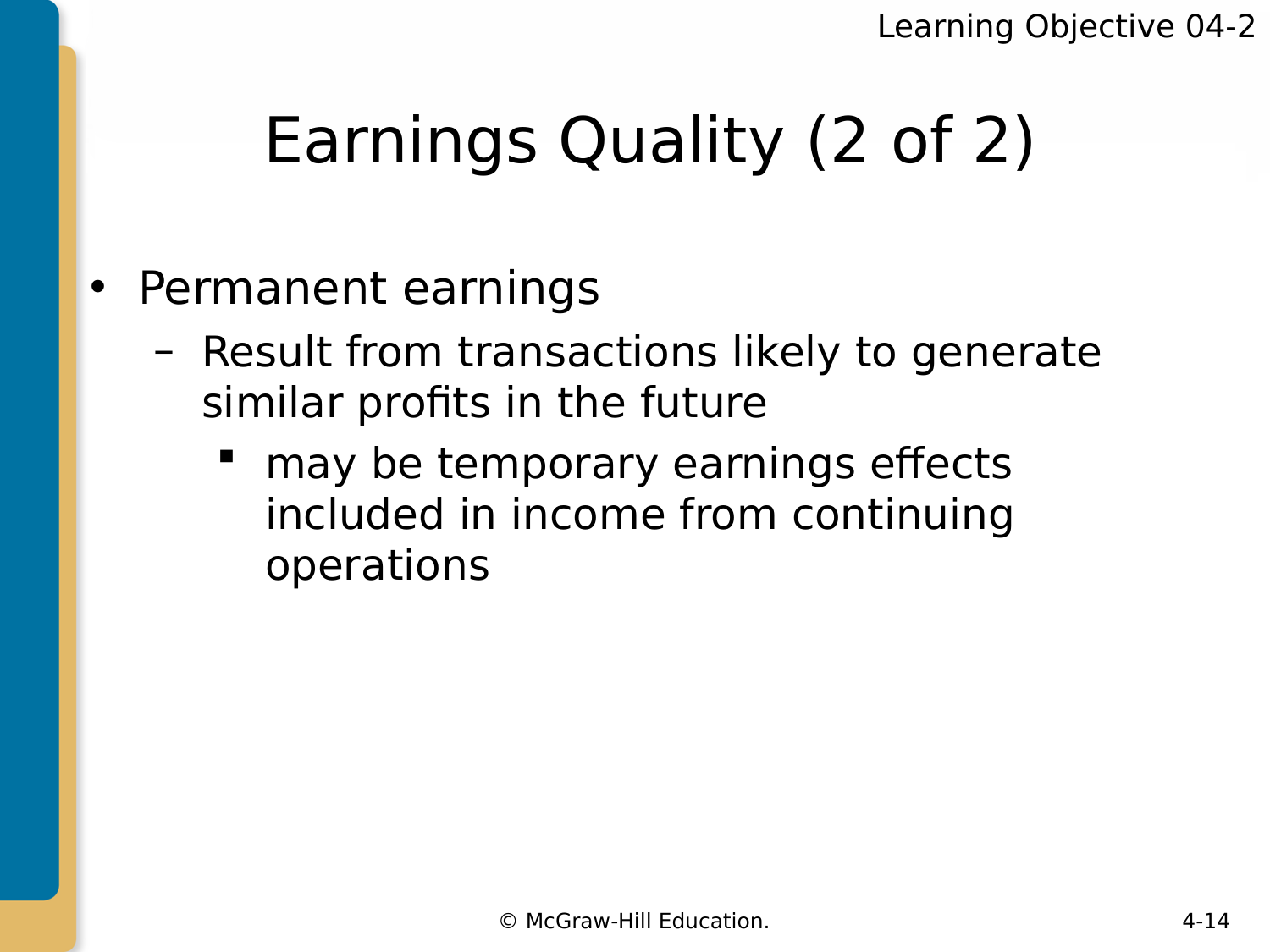

Learning Objective 04-2
# Earnings Quality (2 of 2)
Permanent earnings
Result from transactions likely to generate similar profits in the future
may be temporary earnings effects included in income from continuing operations